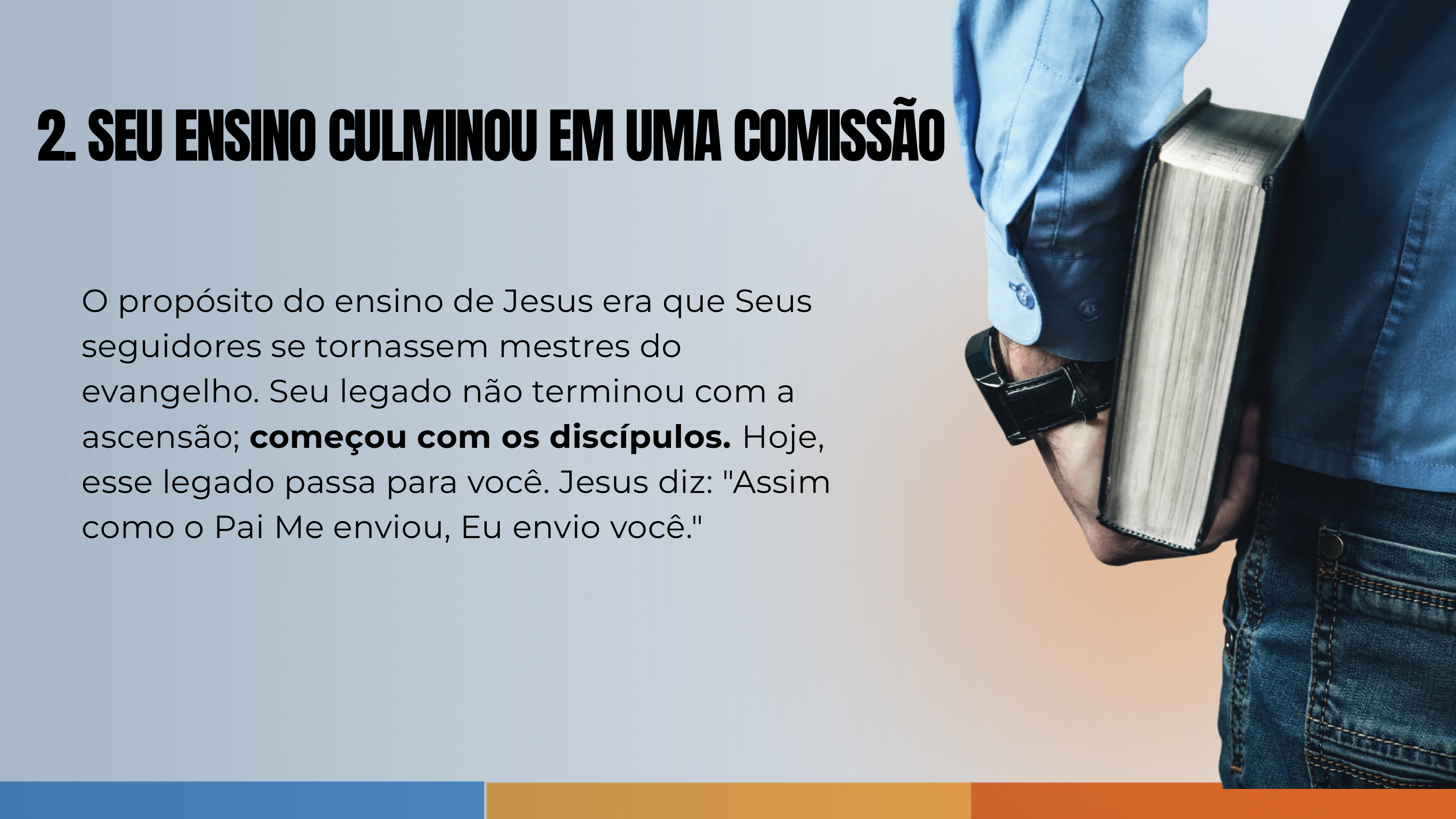

2. SEU ENSINO CULMINOU EM UMA COMISSÃO
O propósito do ensino de Jesus era que Seus seguidores se tornassem mestres do evangelho. Seu legado não terminou com a ascensão; começou com os discípulos. Hoje, esse legado passa para você. Jesus diz: "Assim como o Pai Me enviou, Eu envio você."